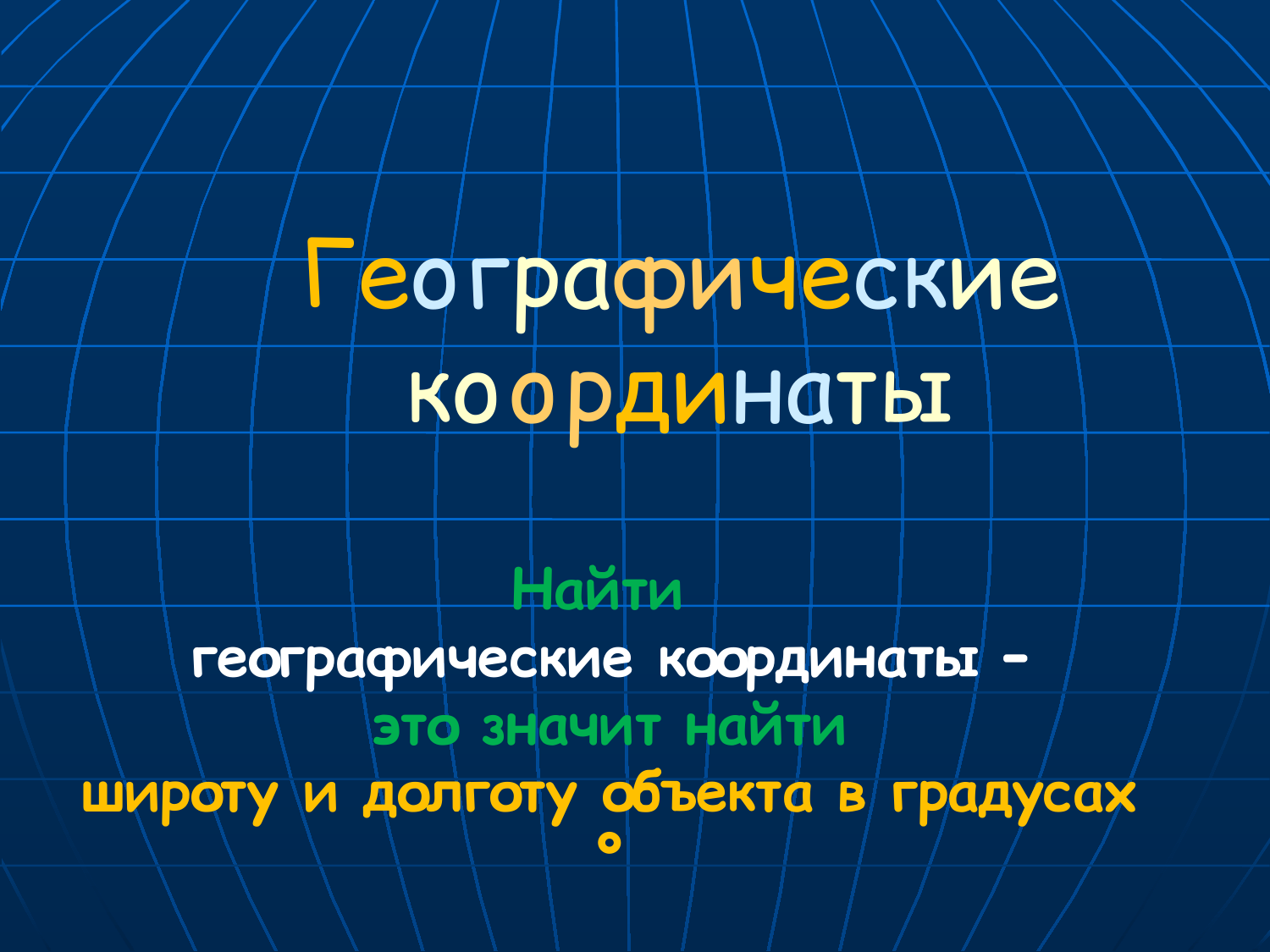

Географические координаты
Найти
географические координаты –
 это значит найти
широту и долготу объекта в градусах º